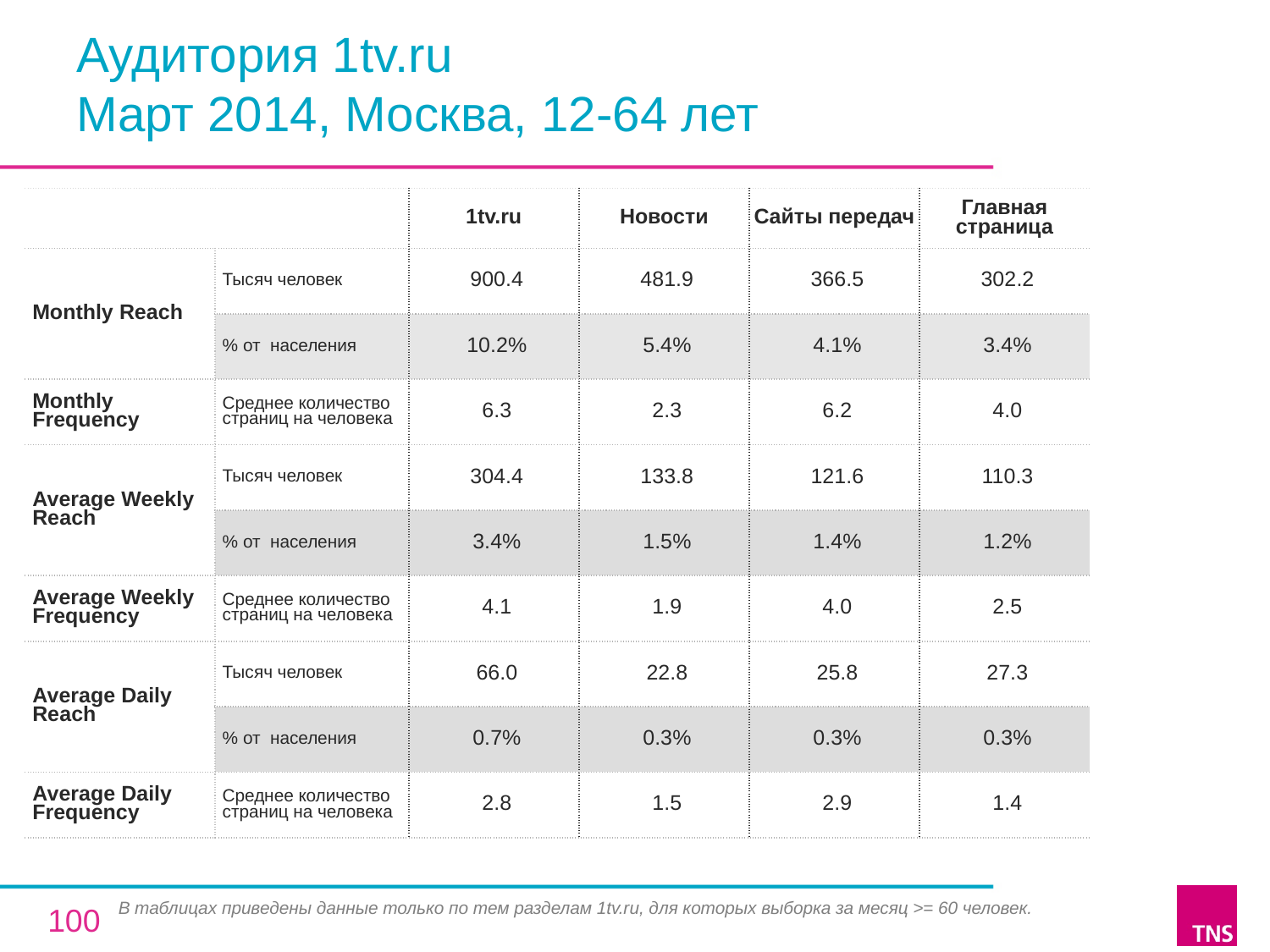

# Аудитория 1tv.ru Март 2014, Москва, 12-64 лет
|  |  | 1tv.ru | Новости | Сайты передач | Главная страница |
| --- | --- | --- | --- | --- | --- |
| Monthly Reach | Тысяч человек | 900.4 | 481.9 | 366.5 | 302.2 |
|  | % от населения | 10.2% | 5.4% | 4.1% | 3.4% |
| Monthly Frequency | Среднее количество страниц на человека | 6.3 | 2.3 | 6.2 | 4.0 |
| Average Weekly Reach | Тысяч человек | 304.4 | 133.8 | 121.6 | 110.3 |
|  | % от населения | 3.4% | 1.5% | 1.4% | 1.2% |
| Average Weekly Frequency | Среднее количество страниц на человека | 4.1 | 1.9 | 4.0 | 2.5 |
| Average Daily Reach | Тысяч человек | 66.0 | 22.8 | 25.8 | 27.3 |
|  | % от населения | 0.7% | 0.3% | 0.3% | 0.3% |
| Average Daily Frequency | Среднее количество страниц на человека | 2.8 | 1.5 | 2.9 | 1.4 |
В таблицах приведены данные только по тем разделам 1tv.ru, для которых выборка за месяц >= 60 человек.
100